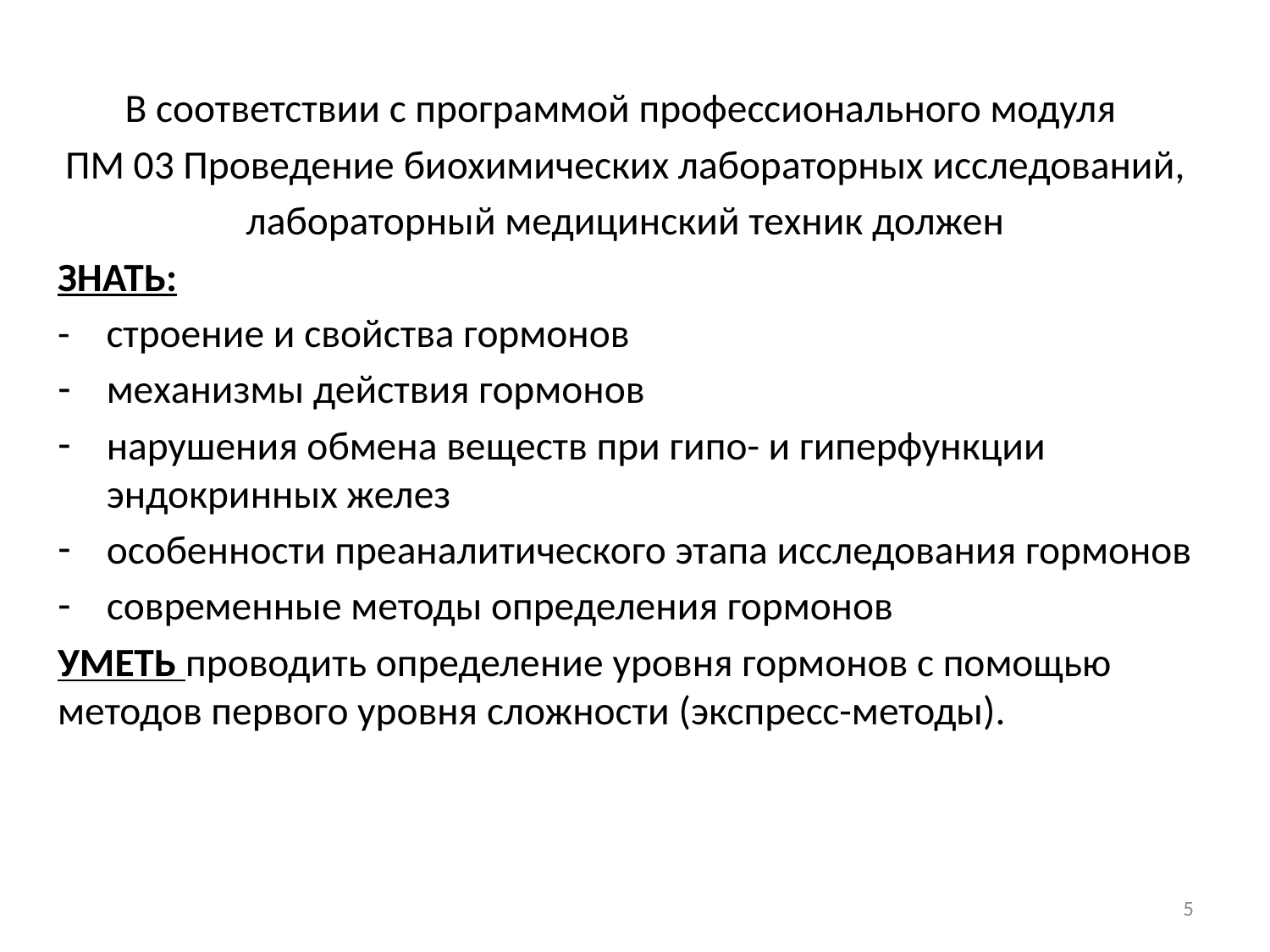

В соответствии с программой профессионального модуля
ПМ 03 Проведение биохимических лабораторных исследований,
лабораторный медицинский техник должен
ЗНАТЬ:
-    строение и свойства гормонов
механизмы действия гормонов
нарушения обмена веществ при гипо- и гиперфункции эндокринных желез
особенности преаналитического этапа исследования гормонов
современные методы определения гормонов
УМЕТЬ проводить определение уровня гормонов с помощью методов первого уровня сложности (экспресс-методы).

5